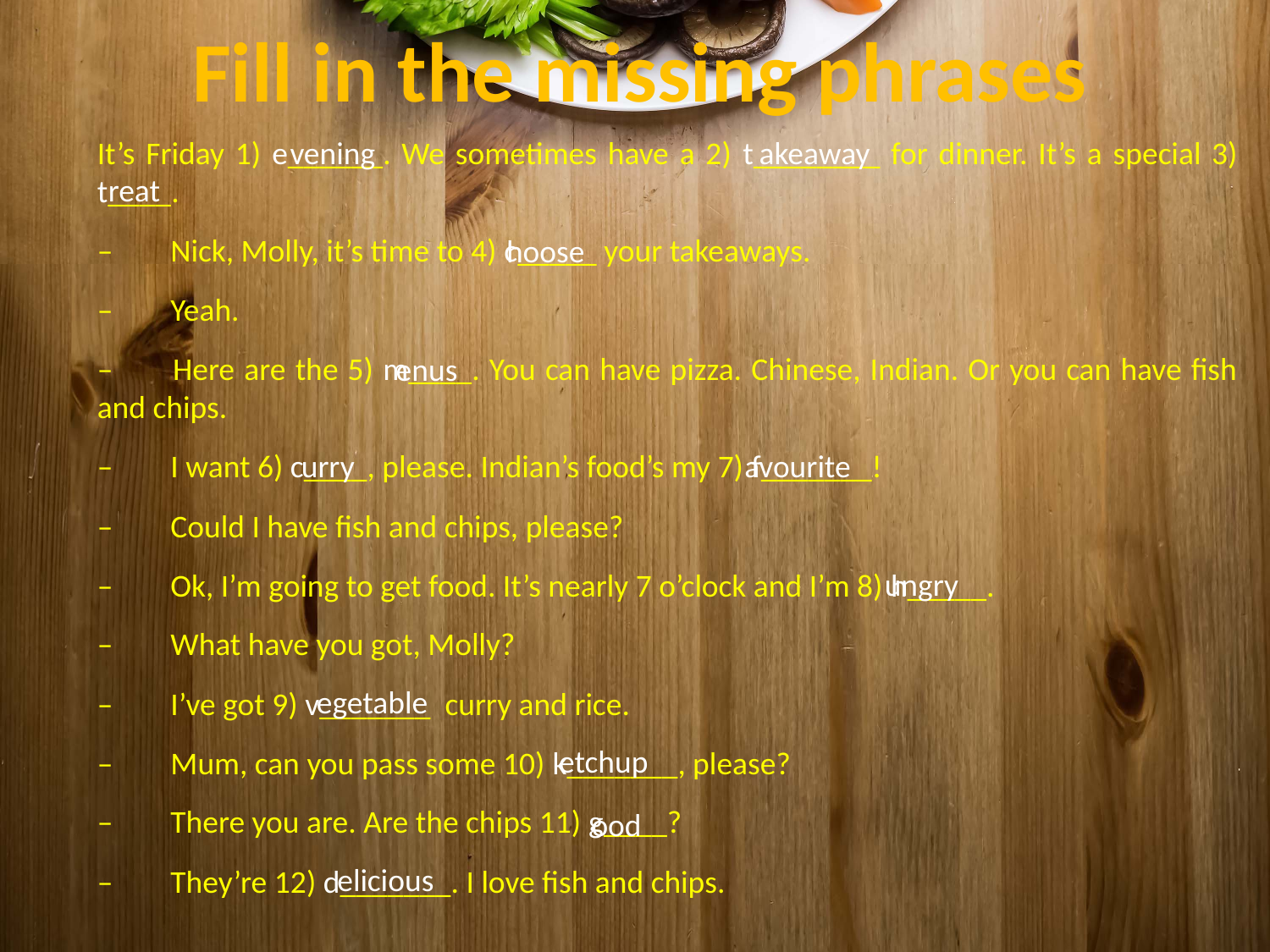

Fill in the missing phrases
It’s Friday 1) e______. We sometimes have a 2) t________ for dinner. It’s a special 3) t____.
–        Nick, Molly, it’s time to 4) c_____ your takeaways.
–        Yeah.
–        Here are the 5) m____. You can have pizza. Chinese, Indian. Or you can have fish and chips.
–        I want 6) c____, please. Indian’s food’s my 7) f_______!
–        Could I have fish and chips, please?
–        Ok, I’m going to get food. It’s nearly 7 o’clock and I’m 8) h_____.
–        What have you got, Molly?
–        I’ve got 9) v_______  curry and rice.
–        Mum, can you pass some 10) k_______, please?
–        There you are. Are the chips 11) g____?
–        They’re 12) d_______. I love fish and chips.
 vening
akeaway
reat
hoose
enus
urry
avourite
ungry
egetable
etchup
ood
elicious